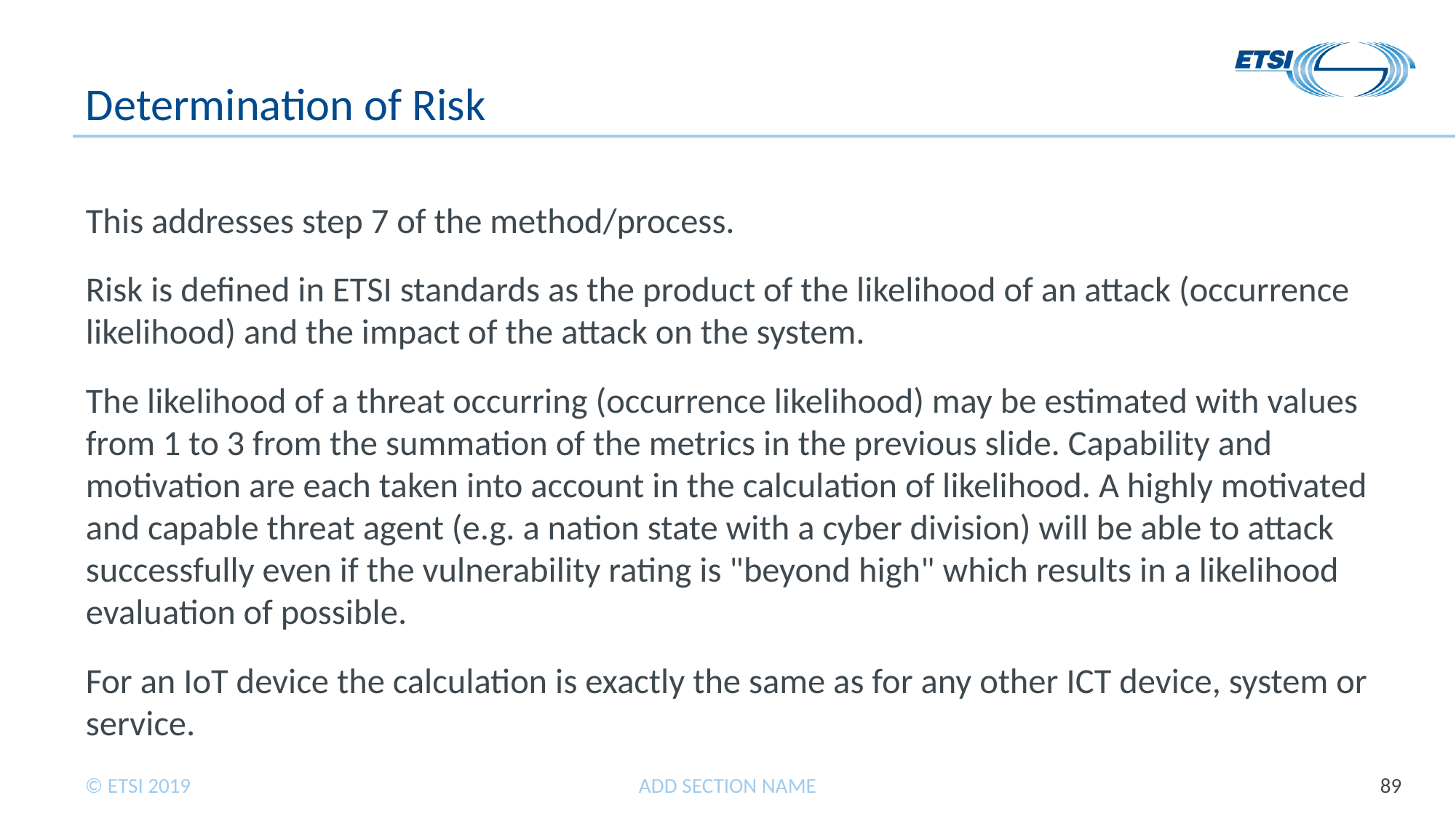

# Determination of Risk
This addresses step 7 of the method/process.
Risk is defined in ETSI standards as the product of the likelihood of an attack (occurrence likelihood) and the impact of the attack on the system.
The likelihood of a threat occurring (occurrence likelihood) may be estimated with values from 1 to 3 from the summation of the metrics in the previous slide. Capability and motivation are each taken into account in the calculation of likelihood. A highly motivated and capable threat agent (e.g. a nation state with a cyber division) will be able to attack successfully even if the vulnerability rating is "beyond high" which results in a likelihood evaluation of possible.
For an IoT device the calculation is exactly the same as for any other ICT device, system or service.
ADD SECTION NAME